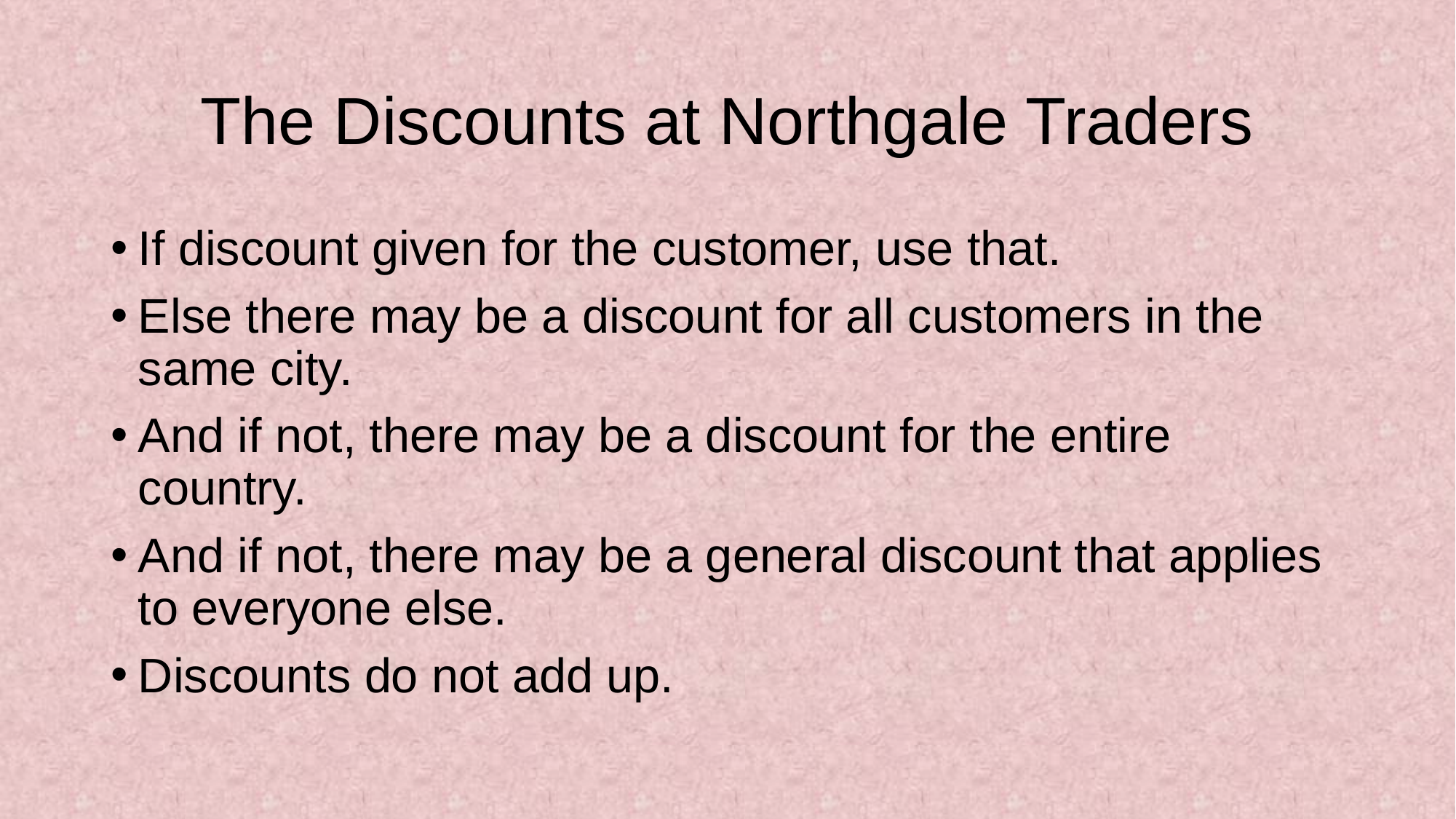

# The Discounts at Northgale Traders
If discount given for the customer, use that.
Else there may be a discount for all customers in the same city.
And if not, there may be a discount for the entire country.
And if not, there may be a general discount that applies to everyone else.
Discounts do not add up.